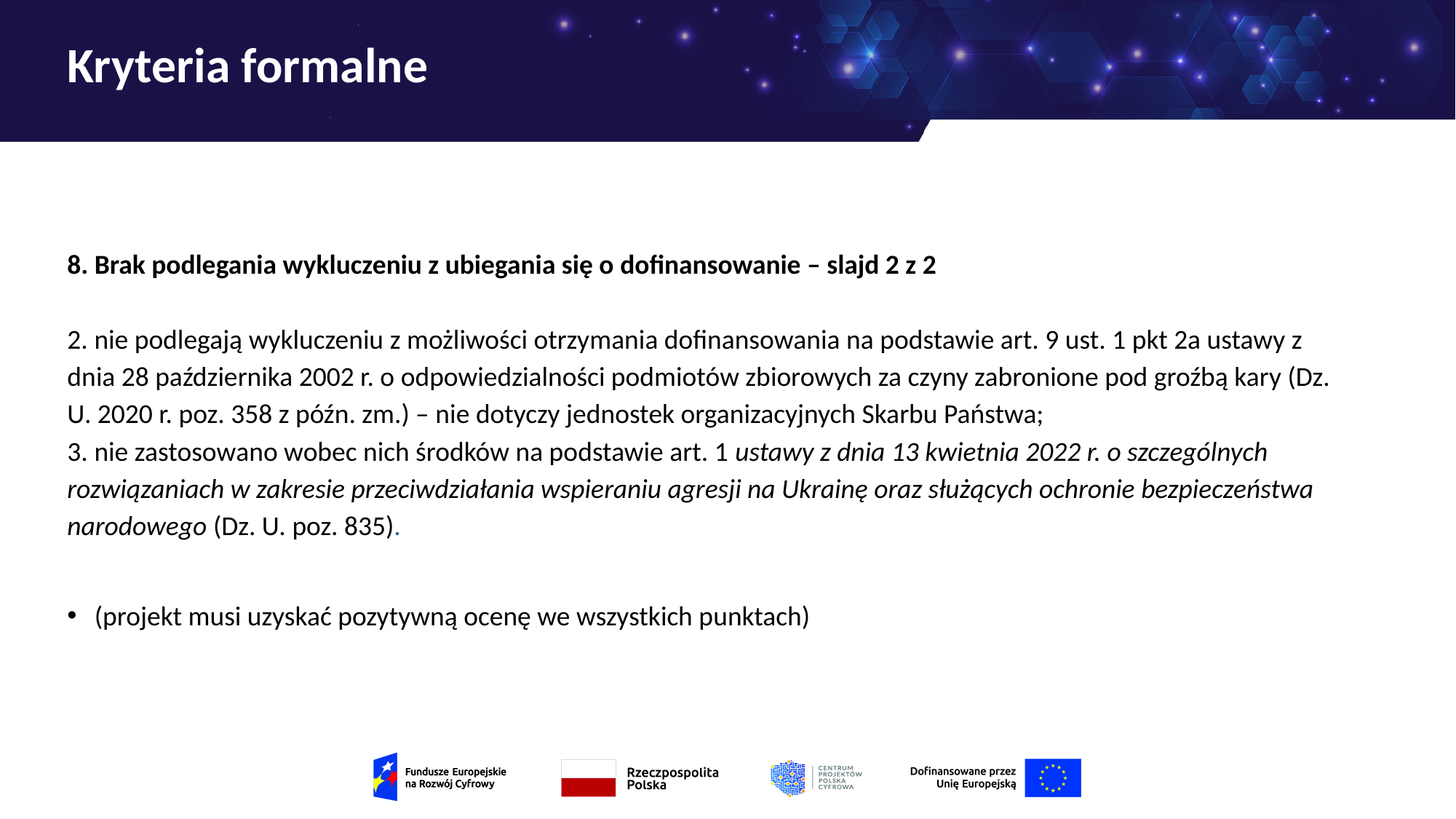

# Kryteria formalne

8. Brak podlegania wykluczeniu z ubiegania się o dofinansowanie – slajd 2 z 2

2. nie podlegają wykluczeniu z możliwości otrzymania dofinansowania na podstawie art. 9 ust. 1 pkt 2a ustawy z dnia 28 października 2002 r. o odpowiedzialności podmiotów zbiorowych za czyny zabronione pod groźbą kary (Dz. U. 2020 r. poz. 358 z późn. zm.) – nie dotyczy jednostek organizacyjnych Skarbu Państwa;
3. nie zastosowano wobec nich środków na podstawie art. 1 ustawy z dnia 13 kwietnia 2022 r. o szczególnych rozwiązaniach w zakresie przeciwdziałania wspieraniu agresji na Ukrainę oraz służących ochronie bezpieczeństwa narodowego (Dz. U. poz. 835).

(projekt musi uzyskać pozytywną ocenę we wszystkich punktach)